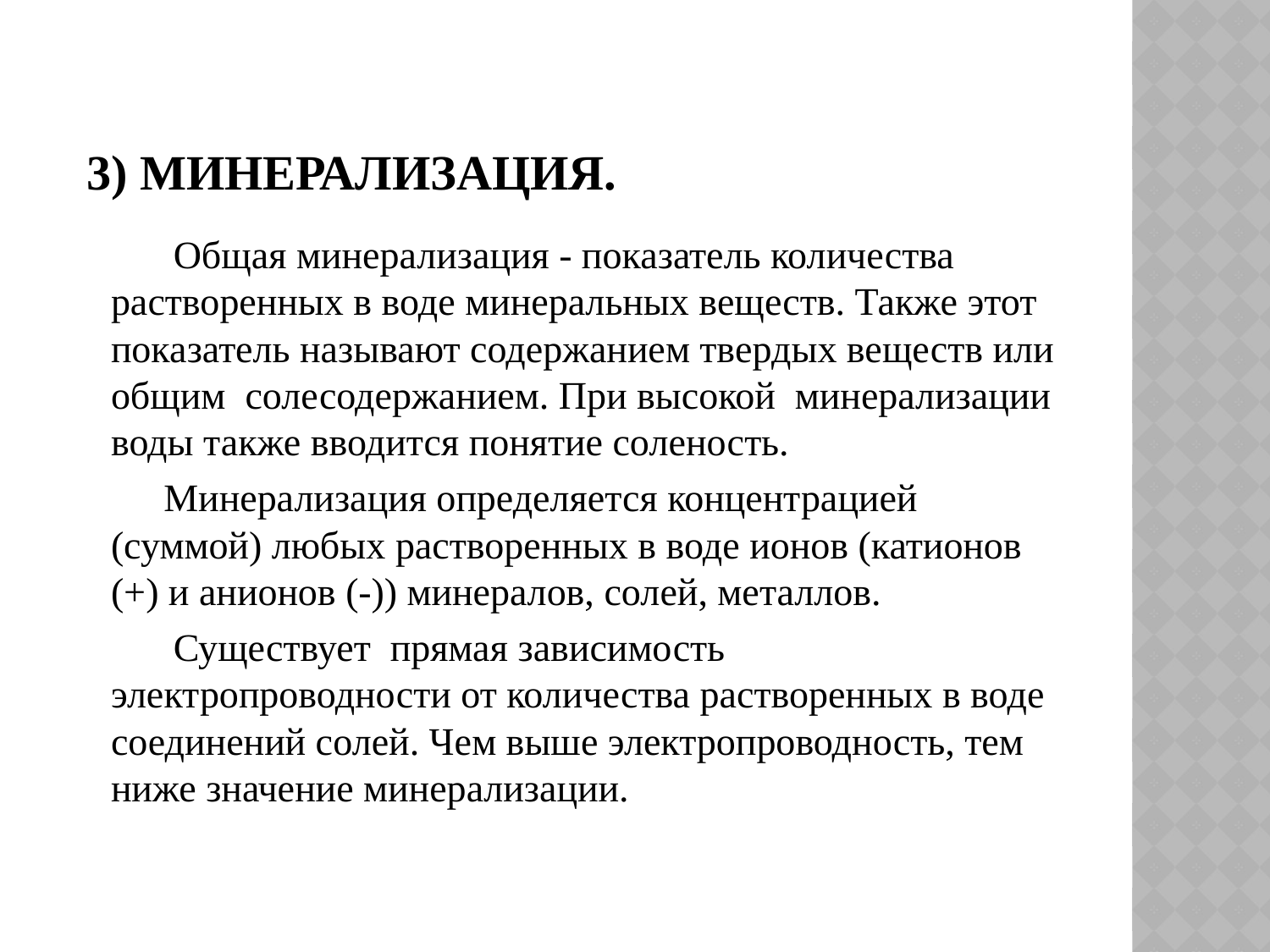

# 3) Минерализация.
          Общая минерализация - показатель количества растворенных в воде минеральных веществ. Также этот показатель называют содержанием твердых веществ или общим  солесодержанием. При высокой  минерализации воды также вводится понятие соленость.
         Минерализация определяется концентрацией (суммой) любых растворенных в воде ионов (катионов (+) и анионов (-)) минералов, солей, металлов.
          Существует  прямая зависимость электропроводности от количества растворенных в воде соединений солей. Чем выше электропроводность, тем ниже значение минерализации.